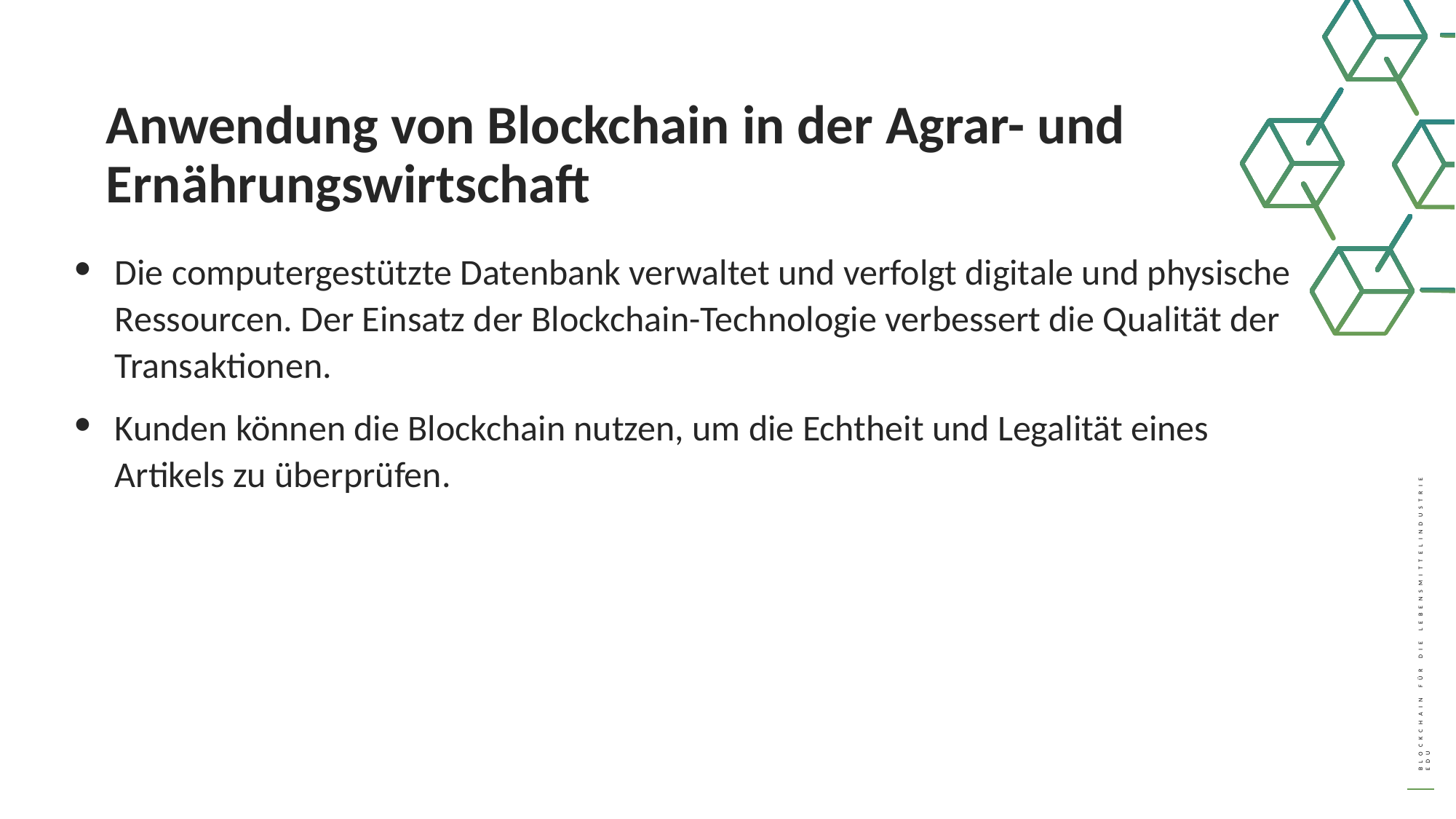

Anwendung von Blockchain in der Agrar- und Ernährungswirtschaft
Die computergestützte Datenbank verwaltet und verfolgt digitale und physische Ressourcen. Der Einsatz der Blockchain-Technologie verbessert die Qualität der Transaktionen.
Kunden können die Blockchain nutzen, um die Echtheit und Legalität eines Artikels zu überprüfen.